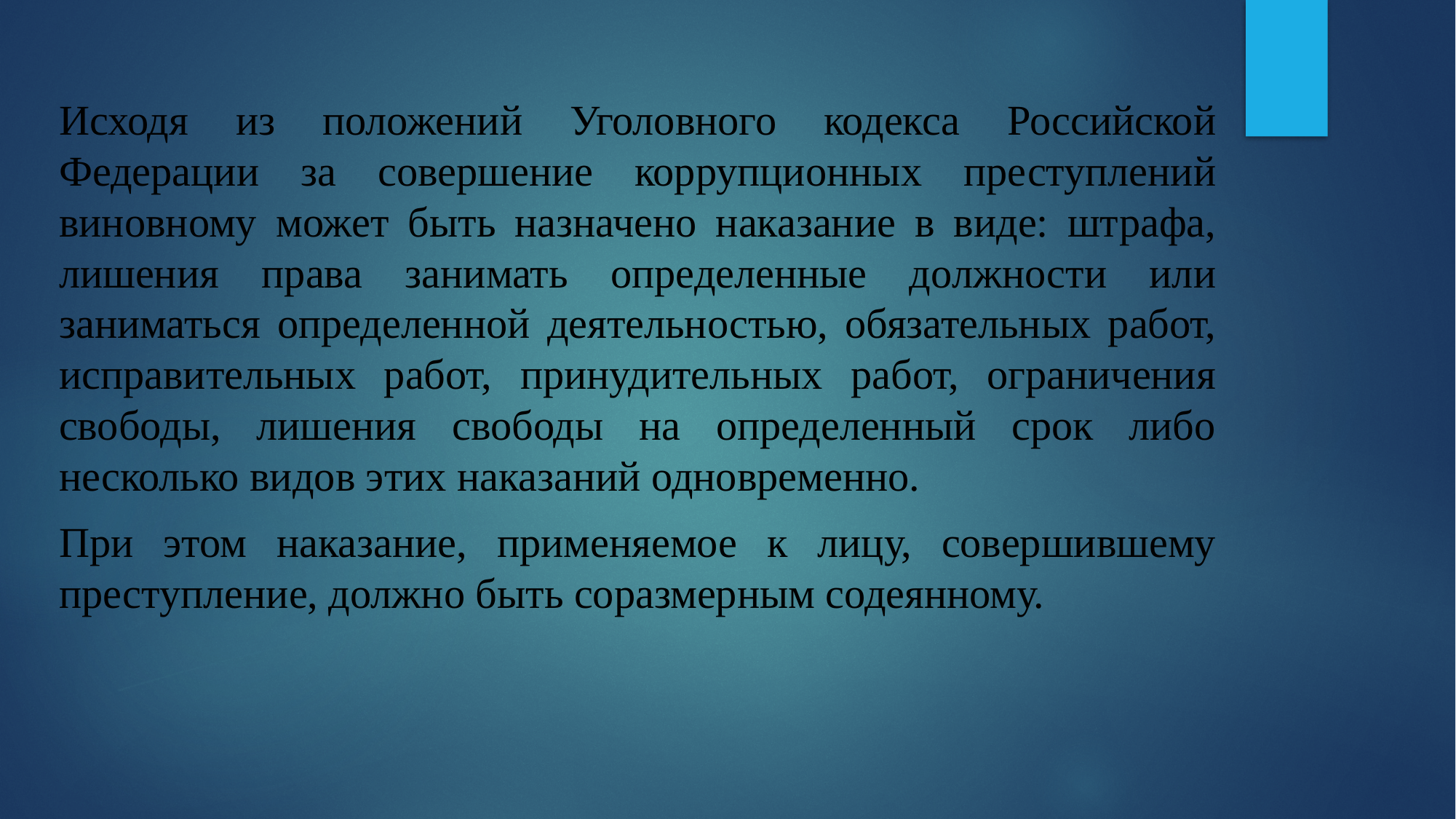

Исходя из положений Уголовного кодекса Российской Федерации за совершение коррупционных преступлений виновному может быть назначено наказание в виде: штрафа, лишения права занимать определенные должности или заниматься определенной деятельностью, обязательных работ, исправительных работ, принудительных работ, ограничения свободы, лишения свободы на определенный срок либо несколько видов этих наказаний одновременно.
При этом наказание, применяемое к лицу, совершившему преступление, должно быть соразмерным содеянному.